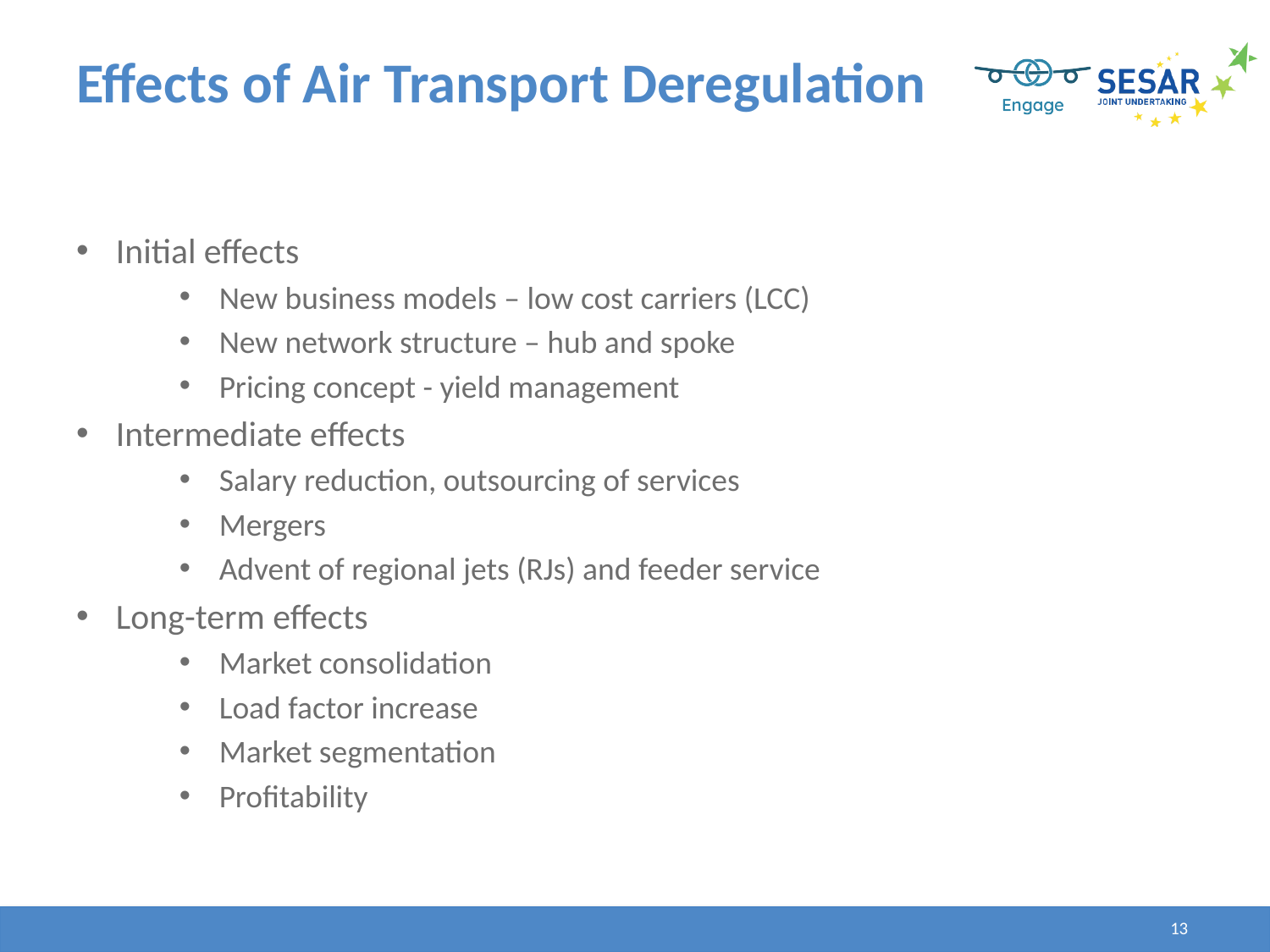

# Effects of Air Transport Deregulation
Initial effects
New business models – low cost carriers (LCC)
New network structure – hub and spoke
Pricing concept - yield management
Intermediate effects
Salary reduction, outsourcing of services
Mergers
Advent of regional jets (RJs) and feeder service
Long-term effects
Market consolidation
Load factor increase
Market segmentation
Profitability
13